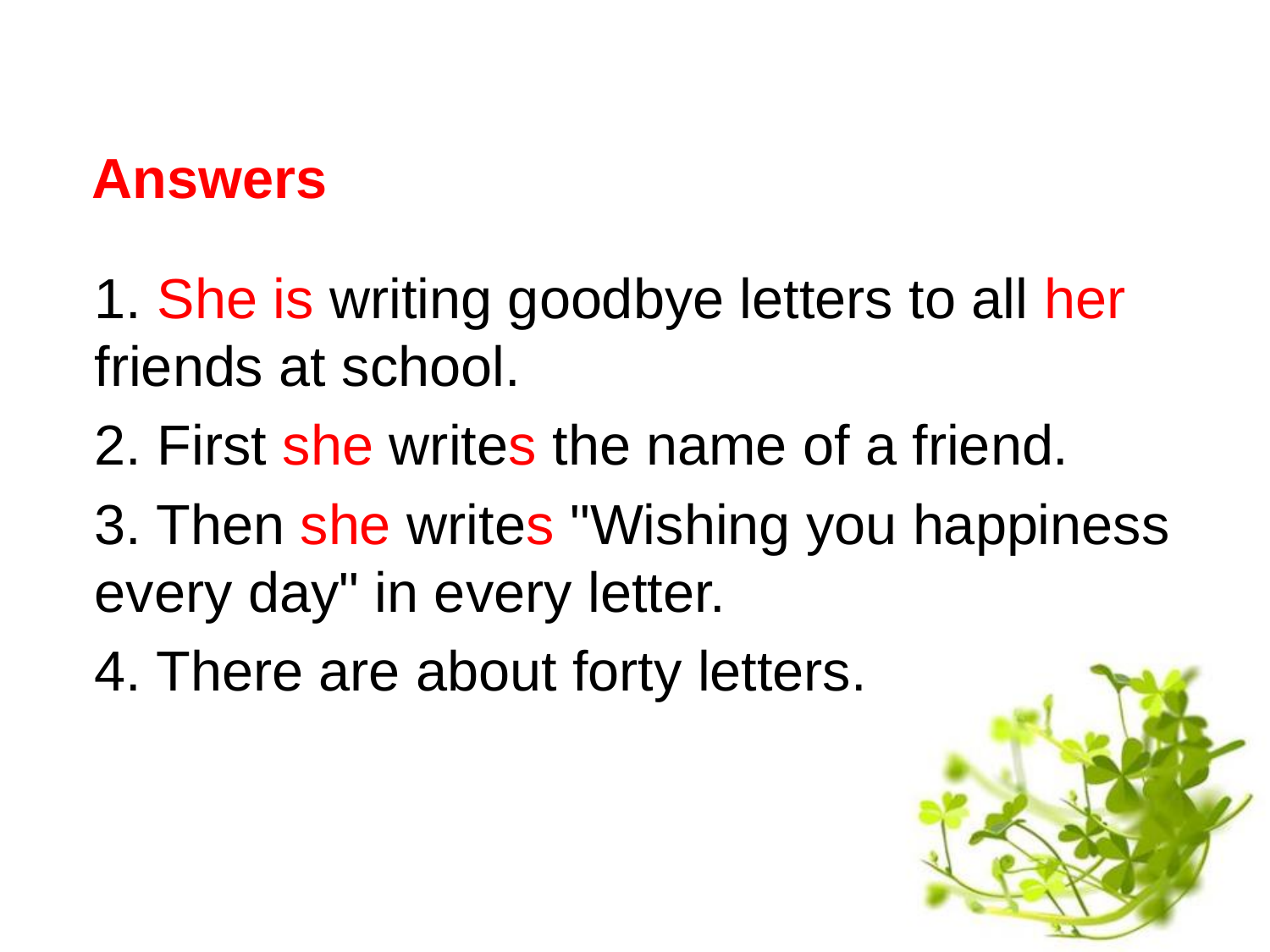

Answers
1. She is writing goodbye letters to all her    friends at school.
2. First she writes the name of a friend.
3. Then she writes "Wishing you happiness every day" in every letter.
4. There are about forty letters.